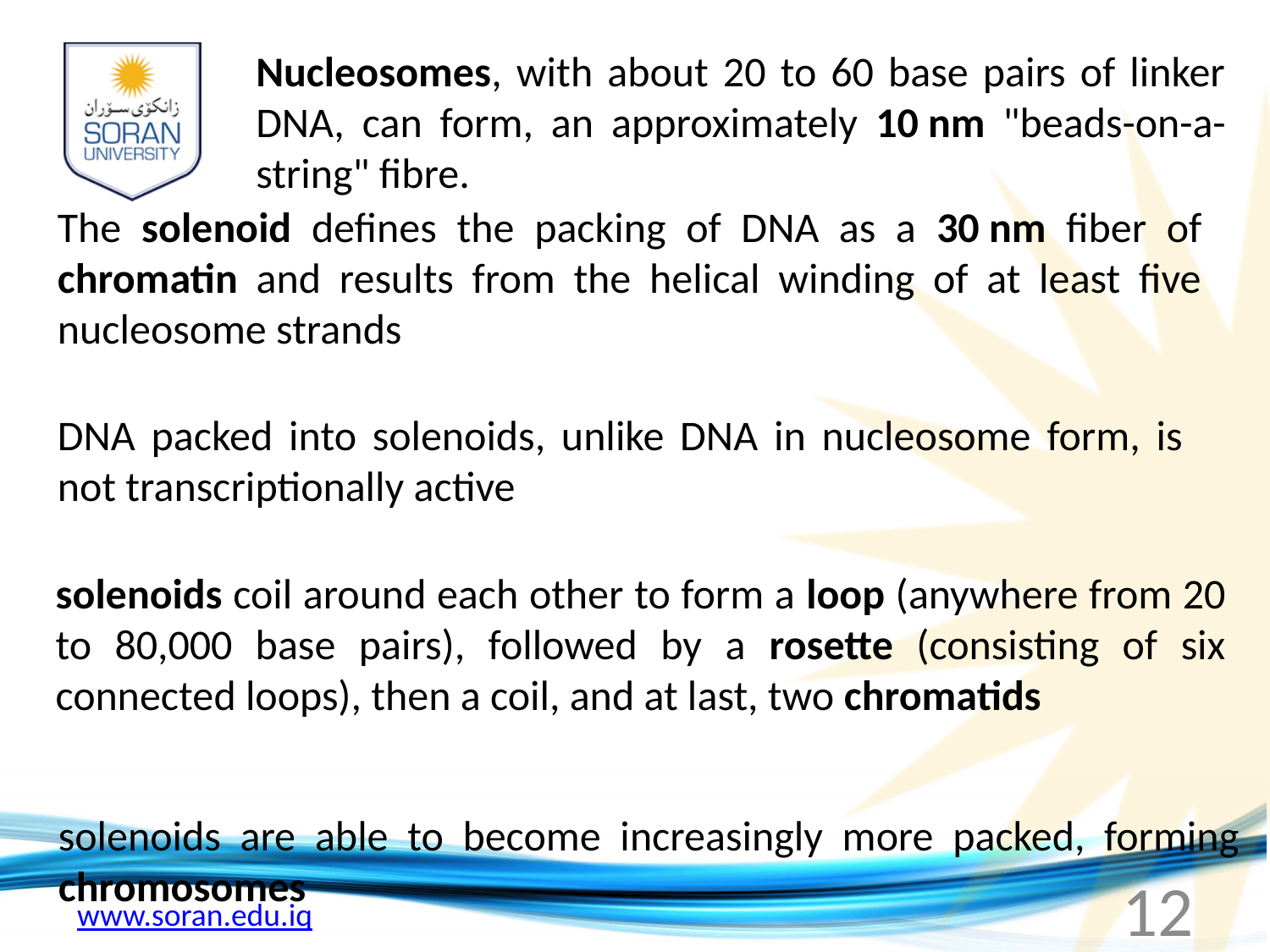

Nucleosomes, with about 20 to 60 base pairs of linker DNA, can form, an approximately 10 nm "beads-on-a-string" fibre.
The solenoid defines the packing of DNA as a 30 nm fiber of chromatin and results from the helical winding of at least five nucleosome strands
DNA packed into solenoids, unlike DNA in nucleosome form, is not transcriptionally active
solenoids coil around each other to form a loop (anywhere from 20 to 80,000 base pairs), followed by a rosette (consisting of six connected loops), then a coil, and at last, two chromatids
solenoids are able to become increasingly more packed, forming chromosomes
12